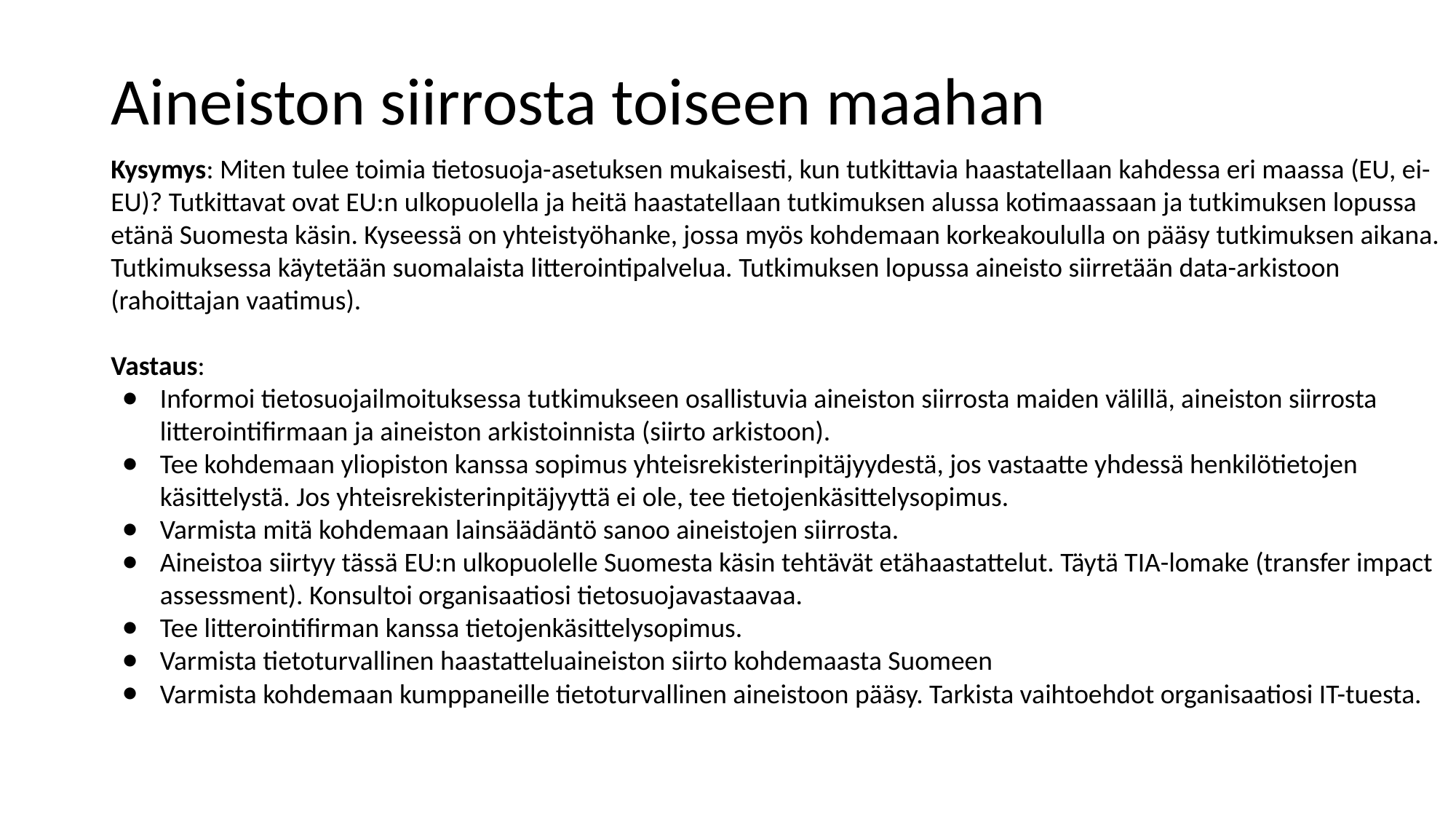

# Aineiston siirrosta toiseen maahan
Kysymys: Miten tulee toimia tietosuoja-asetuksen mukaisesti, kun tutkittavia haastatellaan kahdessa eri maassa (EU, ei-EU)? Tutkittavat ovat EU:n ulkopuolella ja heitä haastatellaan tutkimuksen alussa kotimaassaan ja tutkimuksen lopussa etänä Suomesta käsin. Kyseessä on yhteistyöhanke, jossa myös kohdemaan korkeakoululla on pääsy tutkimuksen aikana. Tutkimuksessa käytetään suomalaista litterointipalvelua. Tutkimuksen lopussa aineisto siirretään data-arkistoon (rahoittajan vaatimus).

Vastaus:
Informoi tietosuojailmoituksessa tutkimukseen osallistuvia aineiston siirrosta maiden välillä, aineiston siirrosta litterointifirmaan ja aineiston arkistoinnista (siirto arkistoon).
Tee kohdemaan yliopiston kanssa sopimus yhteisrekisterinpitäjyydestä, jos vastaatte yhdessä henkilötietojen käsittelystä. Jos yhteisrekisterinpitäjyyttä ei ole, tee tietojenkäsittelysopimus.
Varmista mitä kohdemaan lainsäädäntö sanoo aineistojen siirrosta.
Aineistoa siirtyy tässä EU:n ulkopuolelle Suomesta käsin tehtävät etähaastattelut. Täytä TIA-lomake (transfer impact assessment). Konsultoi organisaatiosi tietosuojavastaavaa.
Tee litterointifirman kanssa tietojenkäsittelysopimus.
Varmista tietoturvallinen haastatteluaineiston siirto kohdemaasta Suomeen
Varmista kohdemaan kumppaneille tietoturvallinen aineistoon pääsy. Tarkista vaihtoehdot organisaatiosi IT-tuesta.